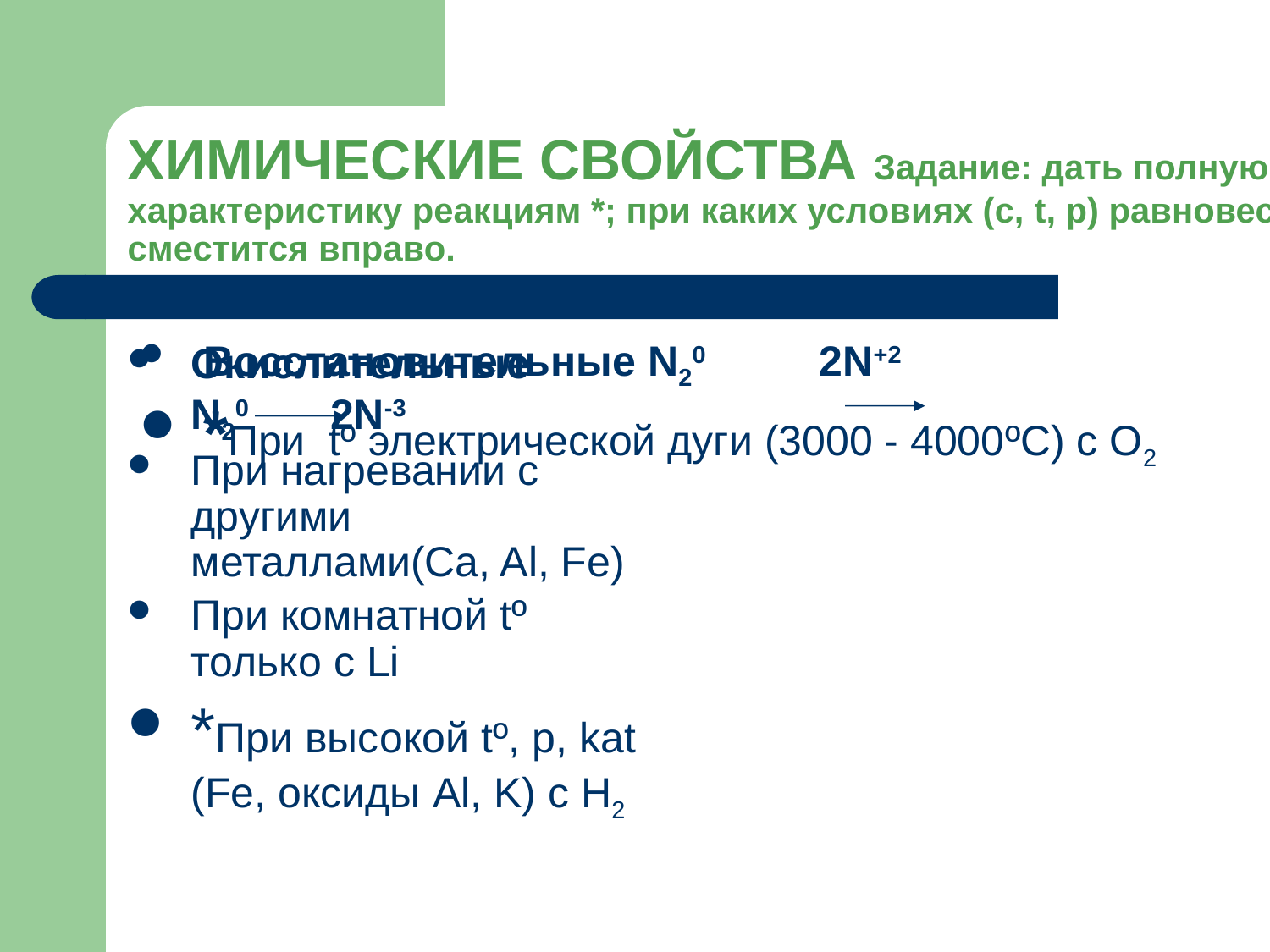

# ХИМИЧЕСКИЕ СВОЙСТВА Задание: дать полную характеристику реакциям *; при каких условиях (с, t, р) равновесие сместится вправо.
Восстановительные N20          2N+2
*При  tº электрической дуги (3000 - 4000ºС) с О2

Окислительные     N20            2N-3
При нагревании с другими металлами(Ca, Al, Fe)
При комнатной tº только с Li
*При высокой tº, р, kat (Fe, оксиды Al, K) с H2